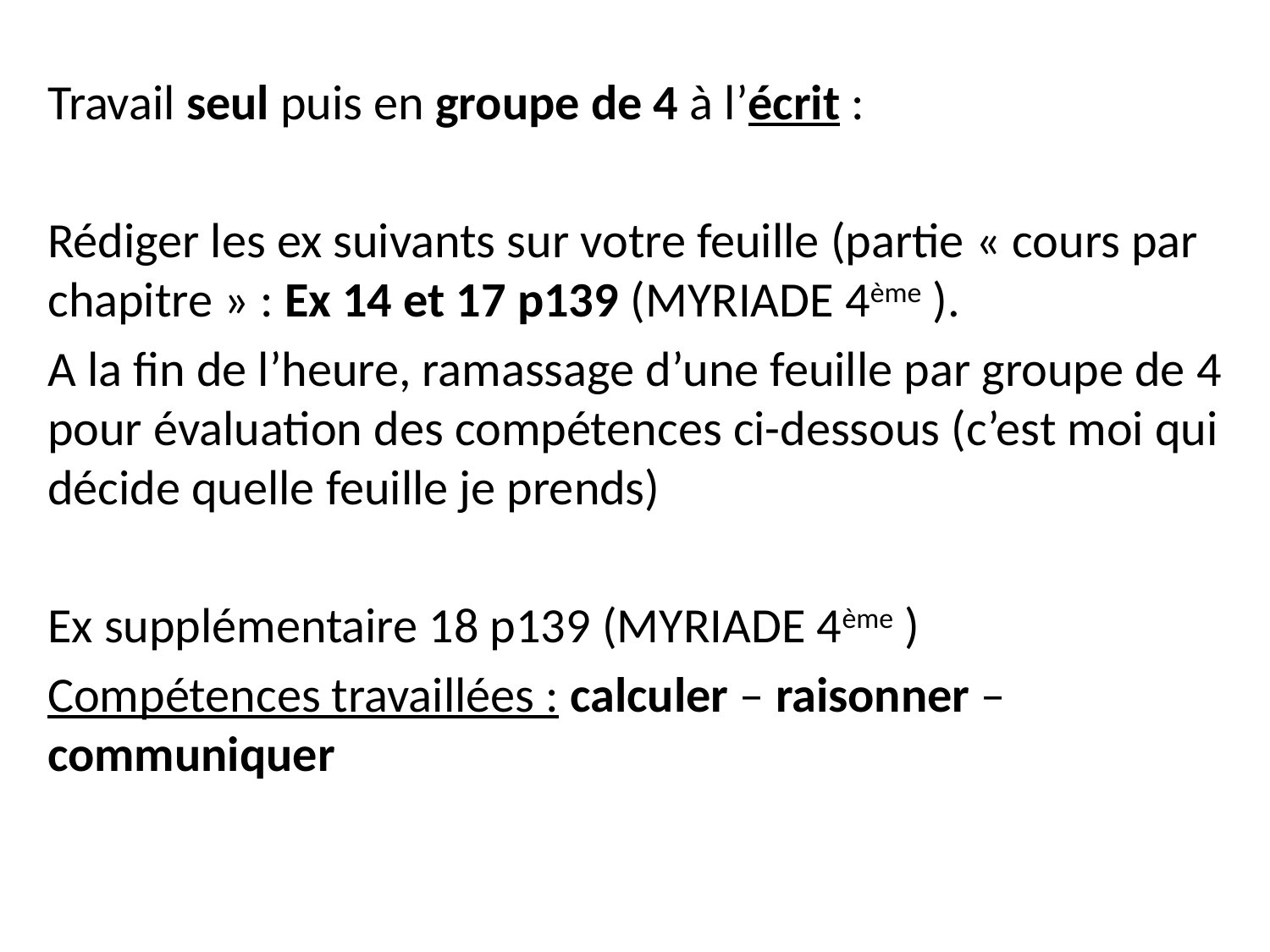

Travail seul puis en groupe de 4 à l’écrit :

Rédiger les ex suivants sur votre feuille (partie « cours par chapitre » : Ex 14 et 17 p139 (MYRIADE 4ème ).
A la fin de l’heure, ramassage d’une feuille par groupe de 4 pour évaluation des compétences ci-dessous (c’est moi qui décide quelle feuille je prends)

Ex supplémentaire 18 p139 (MYRIADE 4ème )
Compétences travaillées : calculer – raisonner –  communiquer